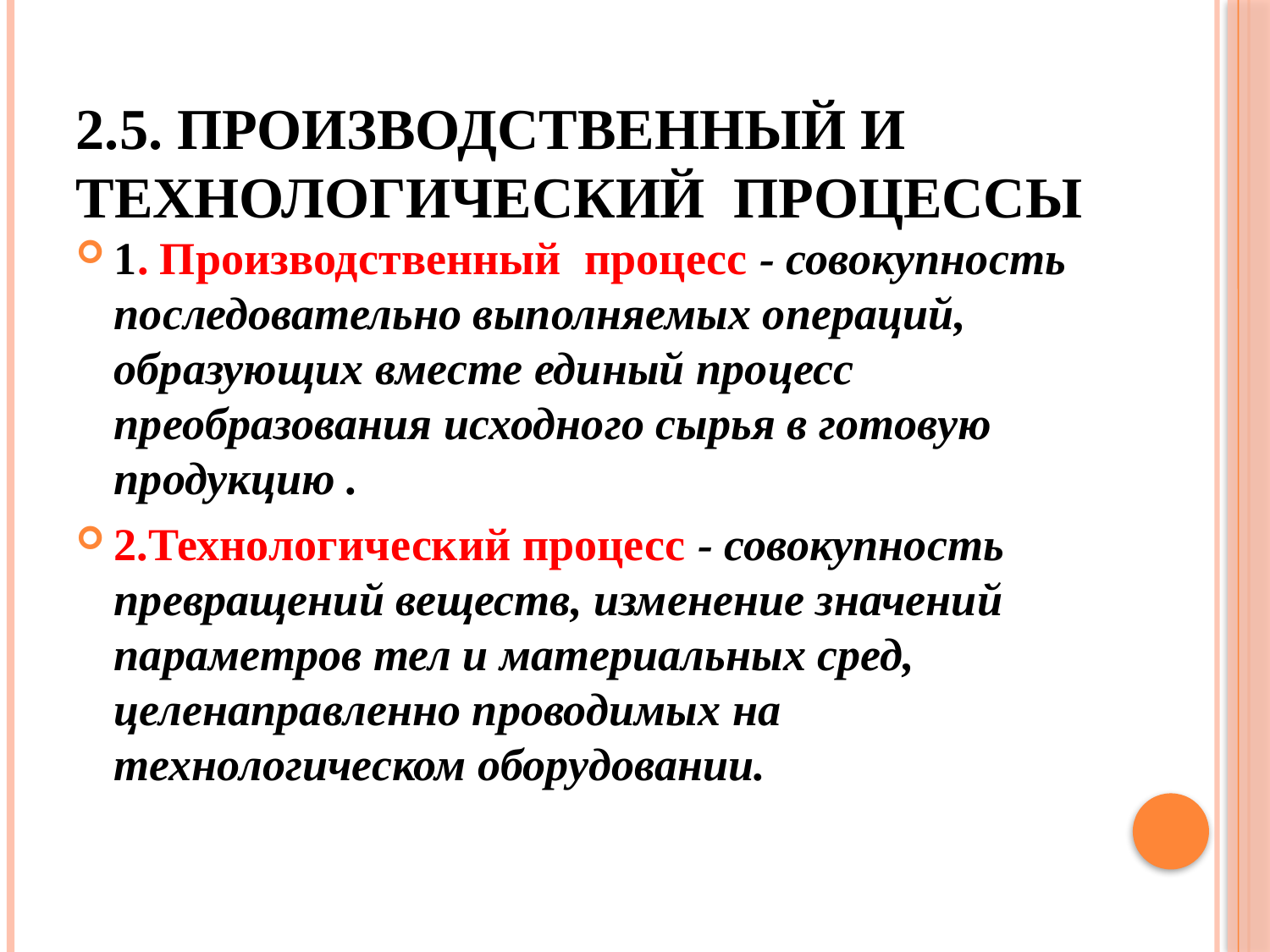

# 2.5. Производственный и  технологический  процессы
1. Производственный  процесс - совокупность последовательно выполняемых операций, образующих вместе единый процесс преобразования исходного сырья в готовую продукцию .
2.Технологический процесс - совокупность  превращений веществ, изменение значений параметров тел и материальных сред, целенаправленно проводимых на технологическом оборудовании.